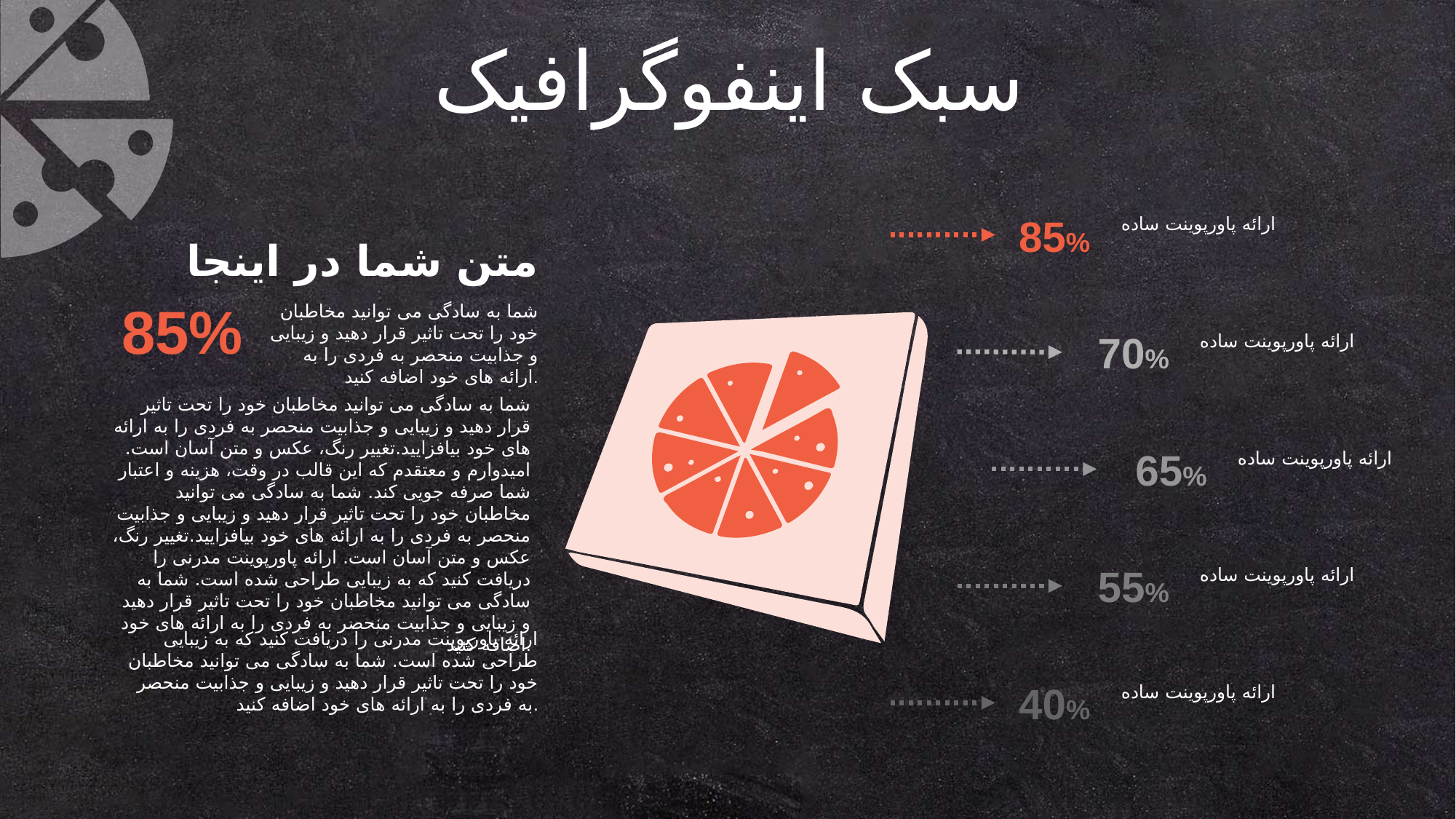

سبک اینفوگرافیک
85%
ارائه پاورپوینت ساده
متن شما در اینجا
85%
شما به سادگی می توانید مخاطبان خود را تحت تاثیر قرار دهید و زیبایی و جذابیت منحصر به فردی را به ارائه های خود اضافه کنید.

70%
ارائه پاورپوینت ساده
شما به سادگی می توانید مخاطبان خود را تحت تاثیر قرار دهید و زیبایی و جذابیت منحصر به فردی را به ارائه های خود بیافزایید.تغییر رنگ، عکس و متن آسان است. امیدوارم و معتقدم که این قالب در وقت، هزینه و اعتبار شما صرفه جویی کند. شما به سادگی می توانید مخاطبان خود را تحت تاثیر قرار دهید و زیبایی و جذابیت منحصر به فردی را به ارائه های خود بیافزایید.تغییر رنگ، عکس و متن آسان است. ارائه پاورپوینت مدرنی را دریافت کنید که به زیبایی طراحی شده است. شما به سادگی می توانید مخاطبان خود را تحت تاثیر قرار دهید و زیبایی و جذابیت منحصر به فردی را به ارائه های خود اضافه کنید.
65%
ارائه پاورپوینت ساده
55%
ارائه پاورپوینت ساده
ارائه پاورپوینت مدرنی را دریافت کنید که به زیبایی طراحی شده است. شما به سادگی می توانید مخاطبان خود را تحت تاثیر قرار دهید و زیبایی و جذابیت منحصر به فردی را به ارائه های خود اضافه کنید.
40%
ارائه پاورپوینت ساده